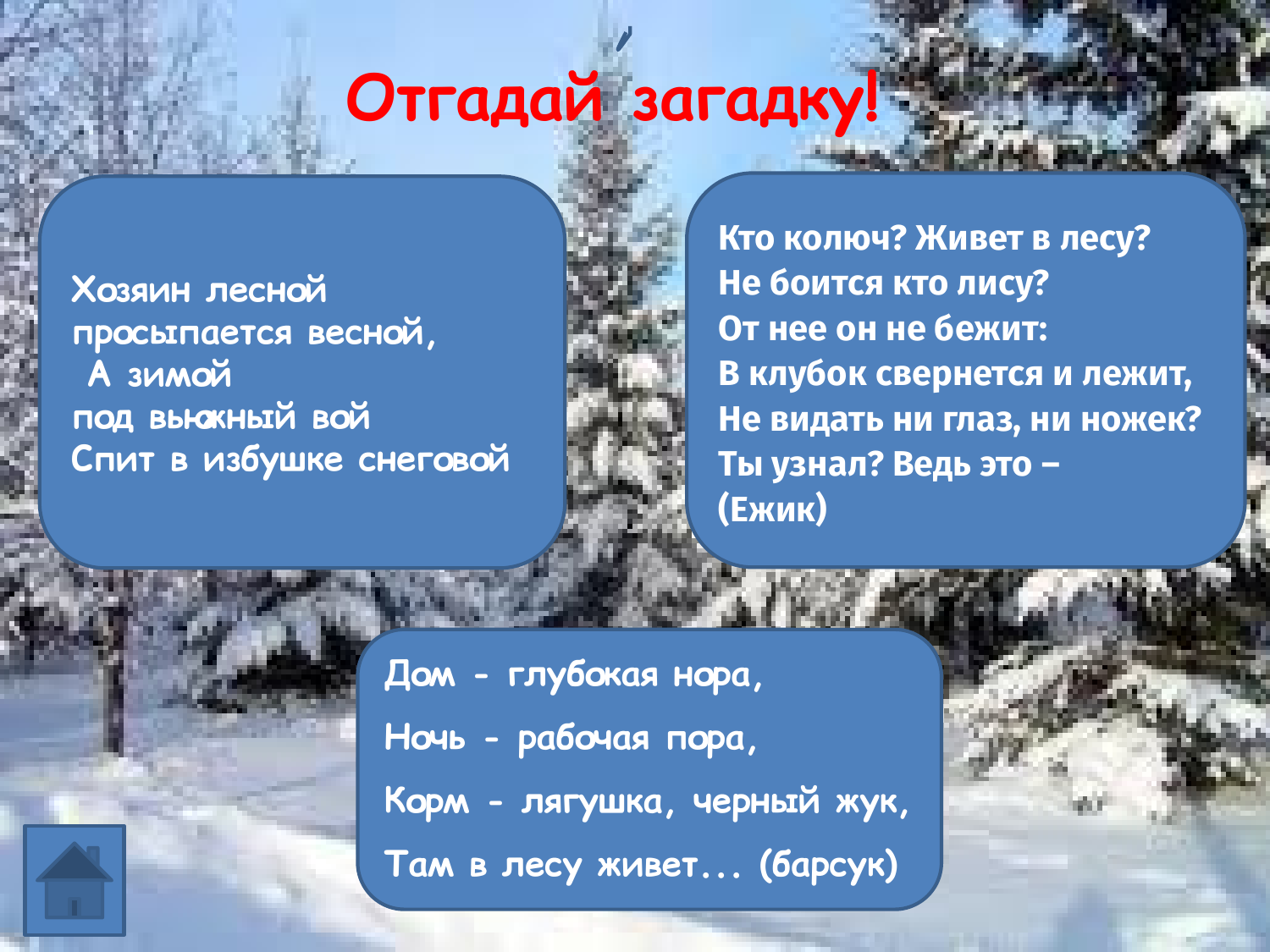

Отгадай загадку!
Кто колюч? Живет в лесу?
Не боится кто лису?
От нее он не бежит:
В клубок свернется и лежит,
Не видать ни глаз, ни ножек?
Ты узнал? Ведь это – 
(Ежик)
Хозяин лесной просыпается весной,
 А зимой
под вьюжный вой
Спит в избушке снеговой

Дом - глубокая нора,
Ночь - рабочая пора,
Корм - лягушка, черный жук,
Там в лесу живет... (барсук)